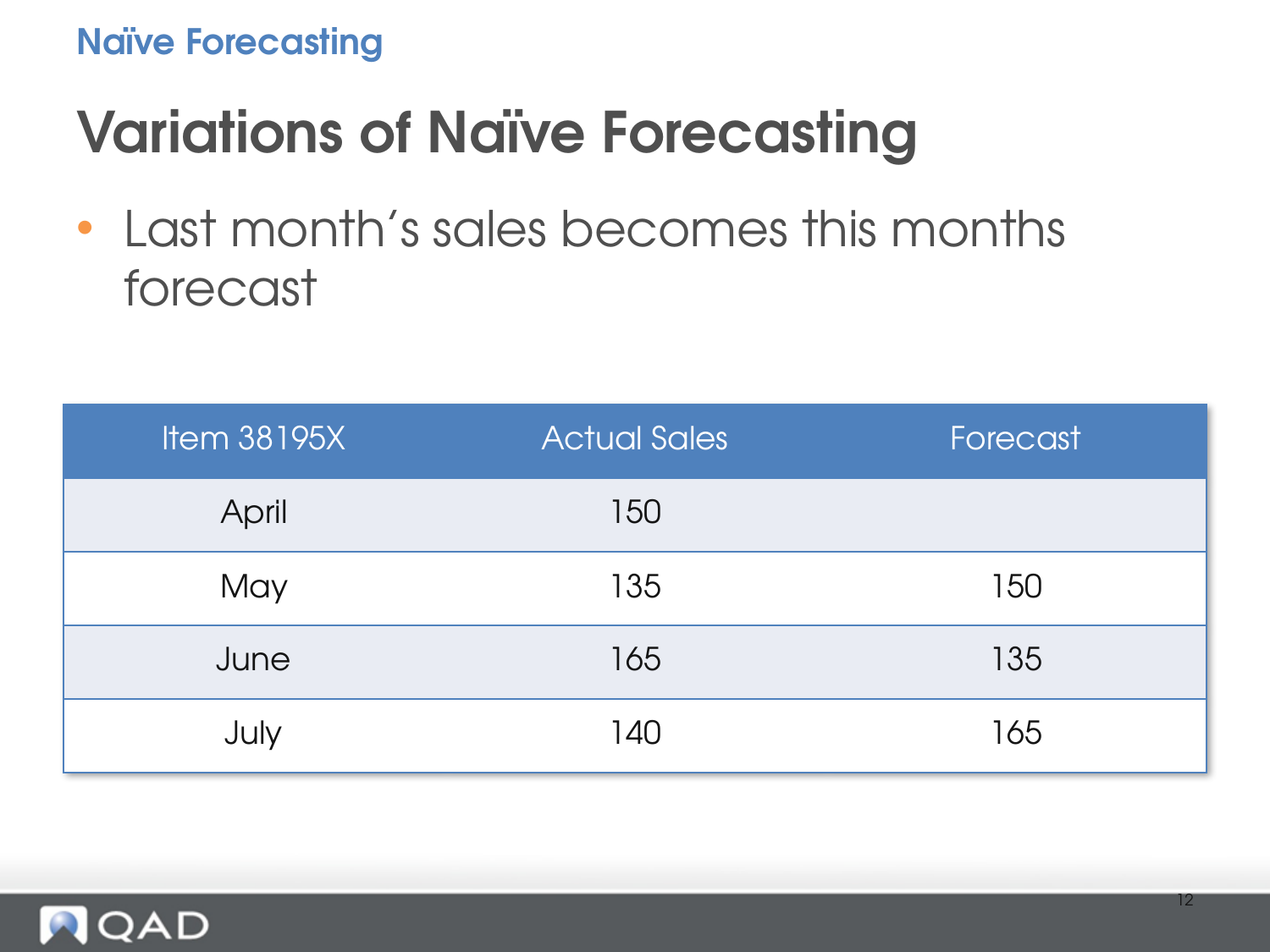

Naïve Forecasting
# Variations of Naïve Forecasting
Last month’s sales becomes this months forecast
| Item 38195X | Actual Sales | Forecast |
| --- | --- | --- |
| April | 150 |  |
| May | 135 | 150 |
| June | 165 | 135 |
| July | 140 | 165 |
12